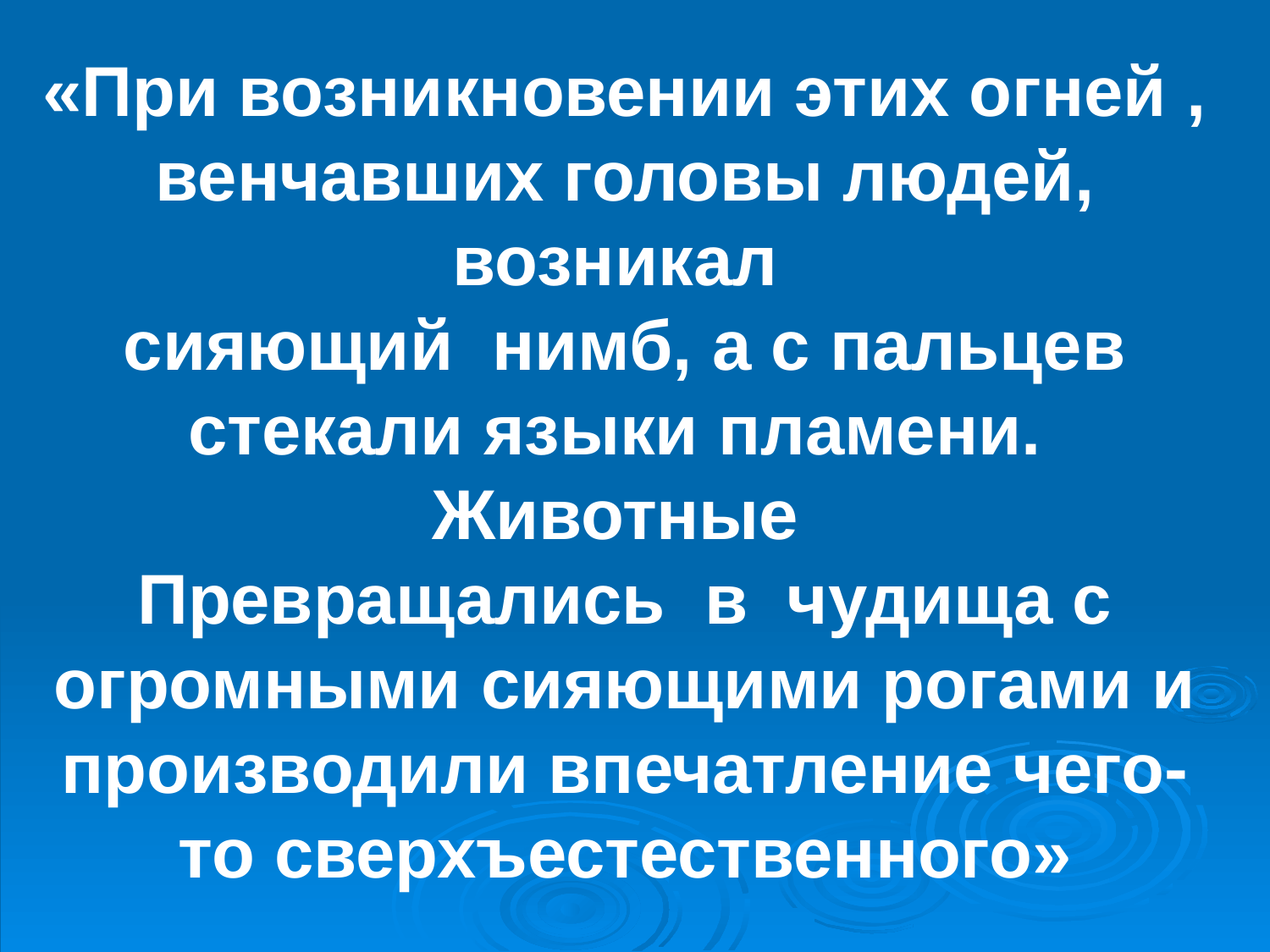

«При возникновении этих огней , венчавших головы людей, возникал
сияющий  нимб, а с пальцев стекали языки пламени.  Животные
Превращались  в  чудища с огромными сияющими рогами и производили впечатление чего-то сверхъестественного»